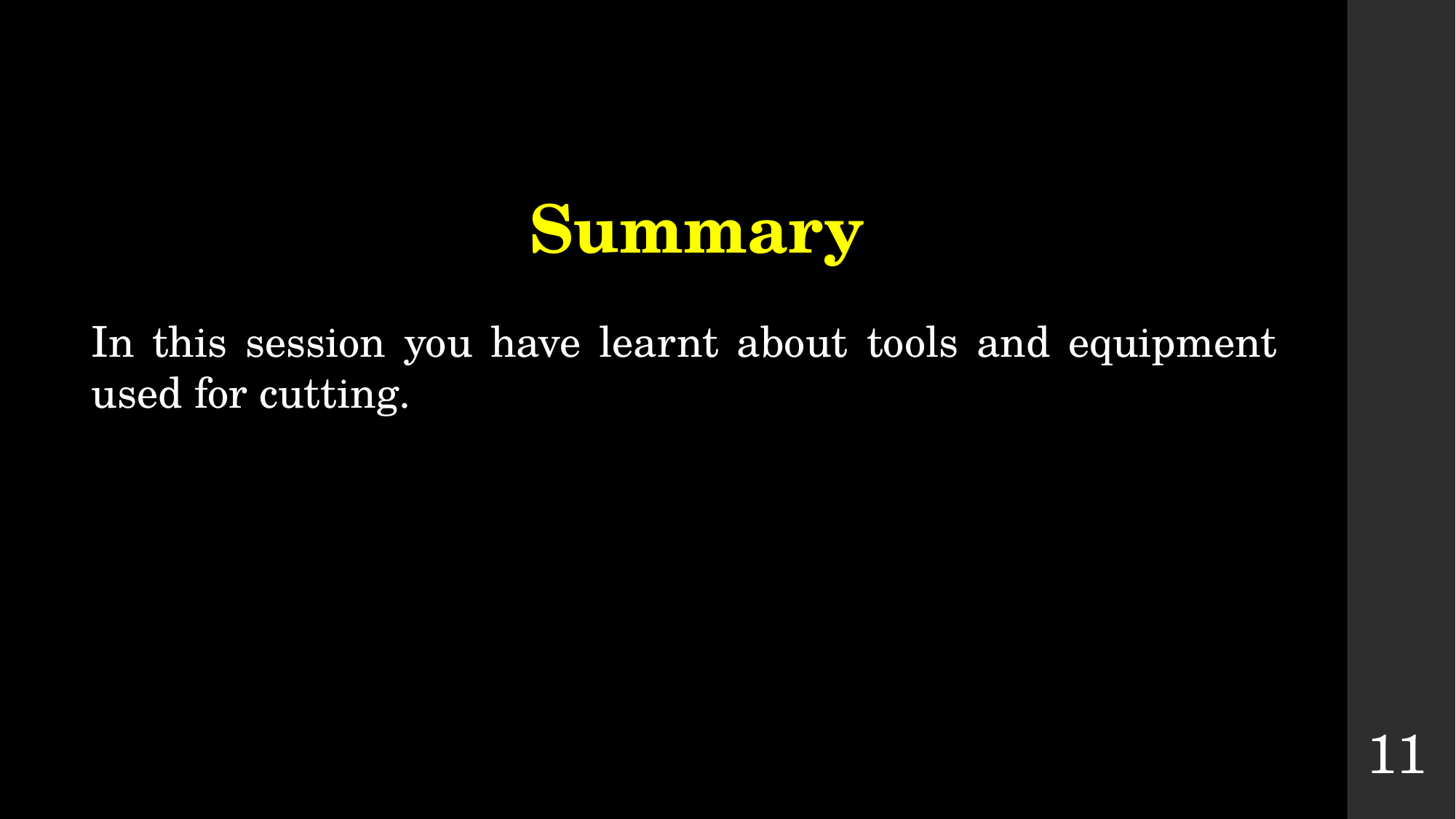

# Summary
In this session you have learnt about tools and equipment used for cutting.
11